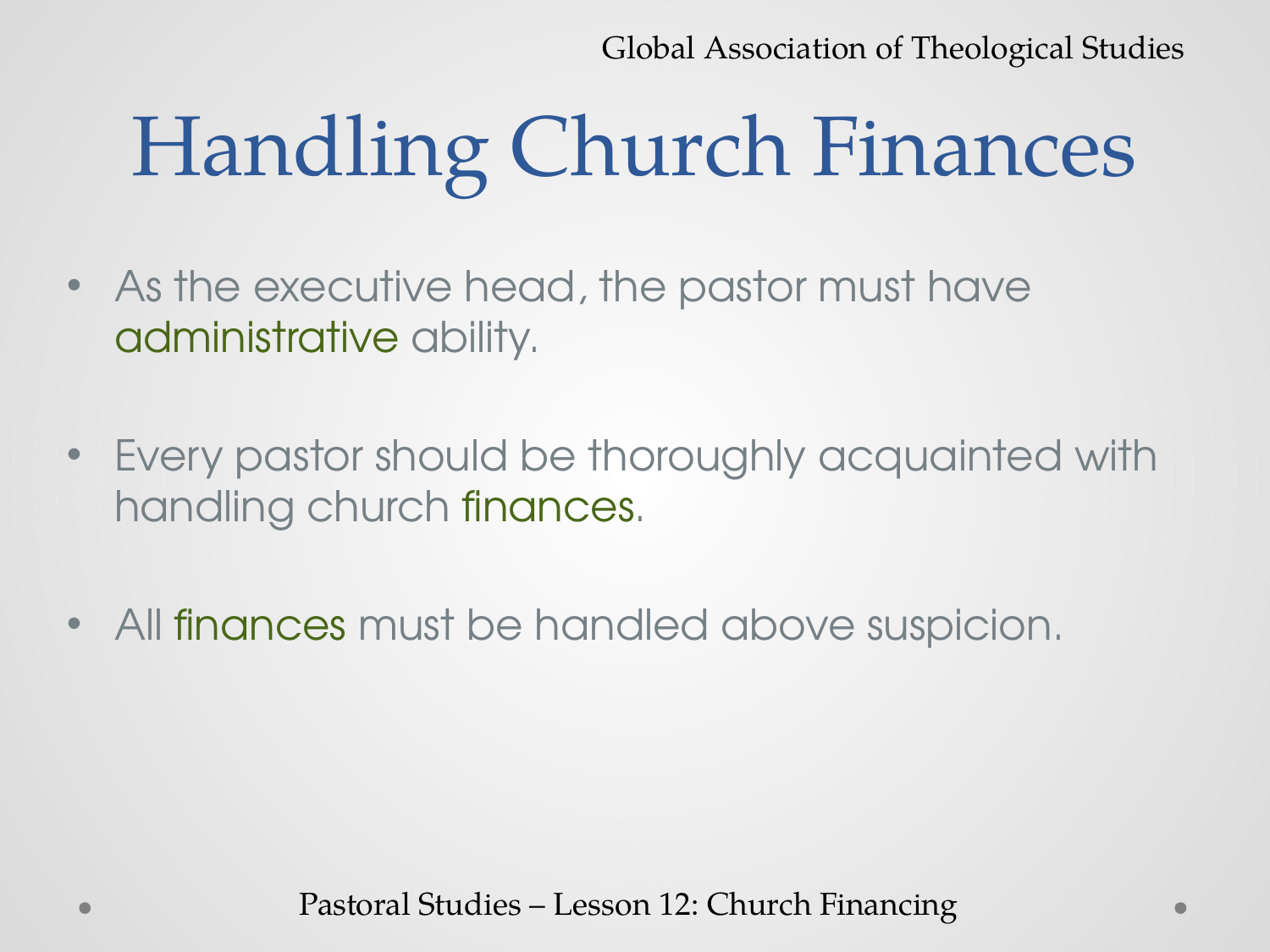

# Handling Church Finances
Global Association of Theological Studies
As the executive head, the pastor must have administrative ability.

Every pastor should be thoroughly acquainted with handling church finances.

All finances must be handled above suspicion.

Pastoral Studies – Lesson 12: Church Financing